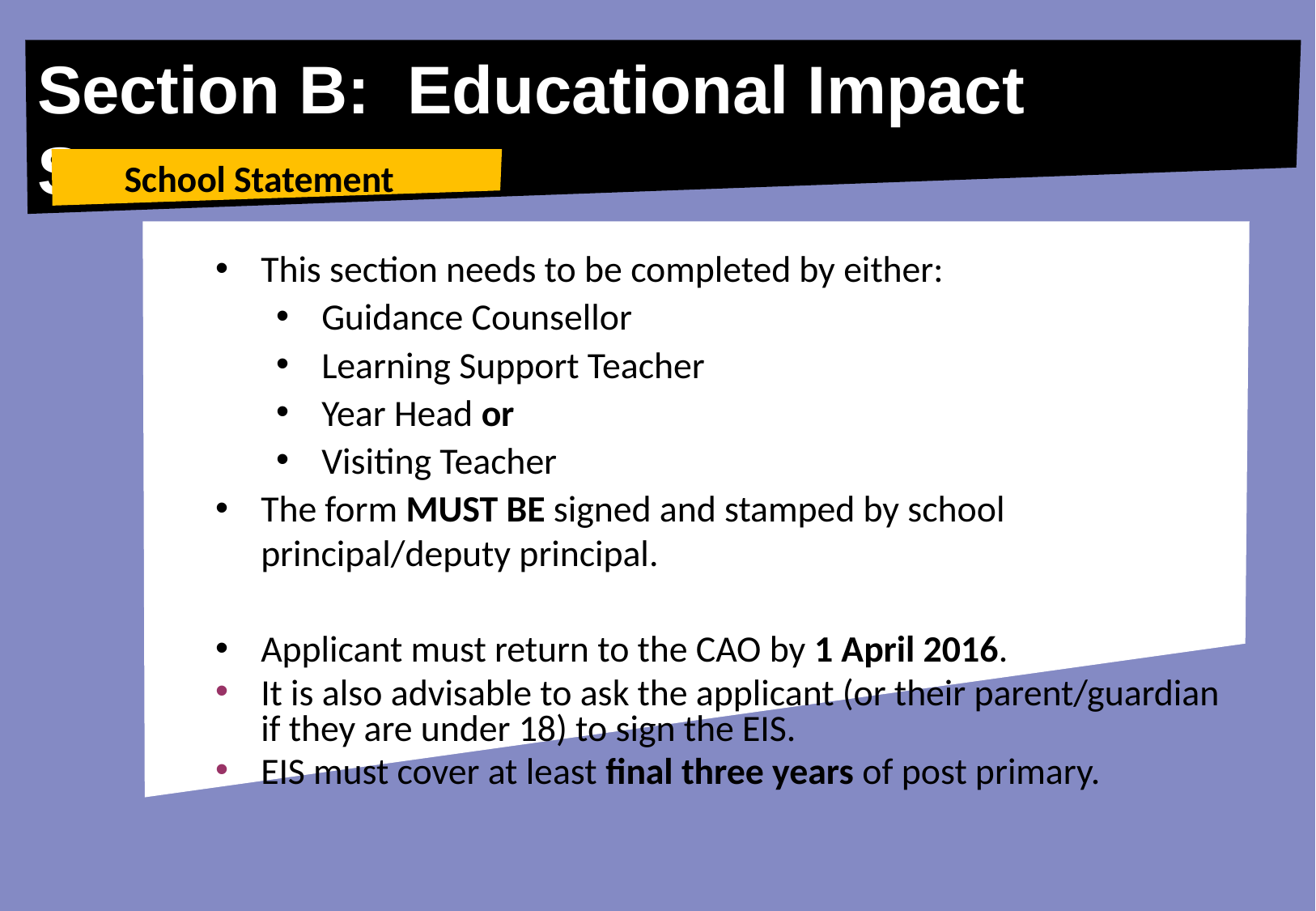

Section B:  Educational Impact Statement
School Statement
This section needs to be completed by either:
Guidance Counsellor
Learning Support Teacher
Year Head or
Visiting Teacher
The form MUST BE signed and stamped by school principal/deputy principal.

Applicant must return to the CAO by 1 April 2016.
It is also advisable to ask the applicant (or their parent/guardian if they are under 18) to sign the EIS.
EIS must cover at least final three years of post primary.